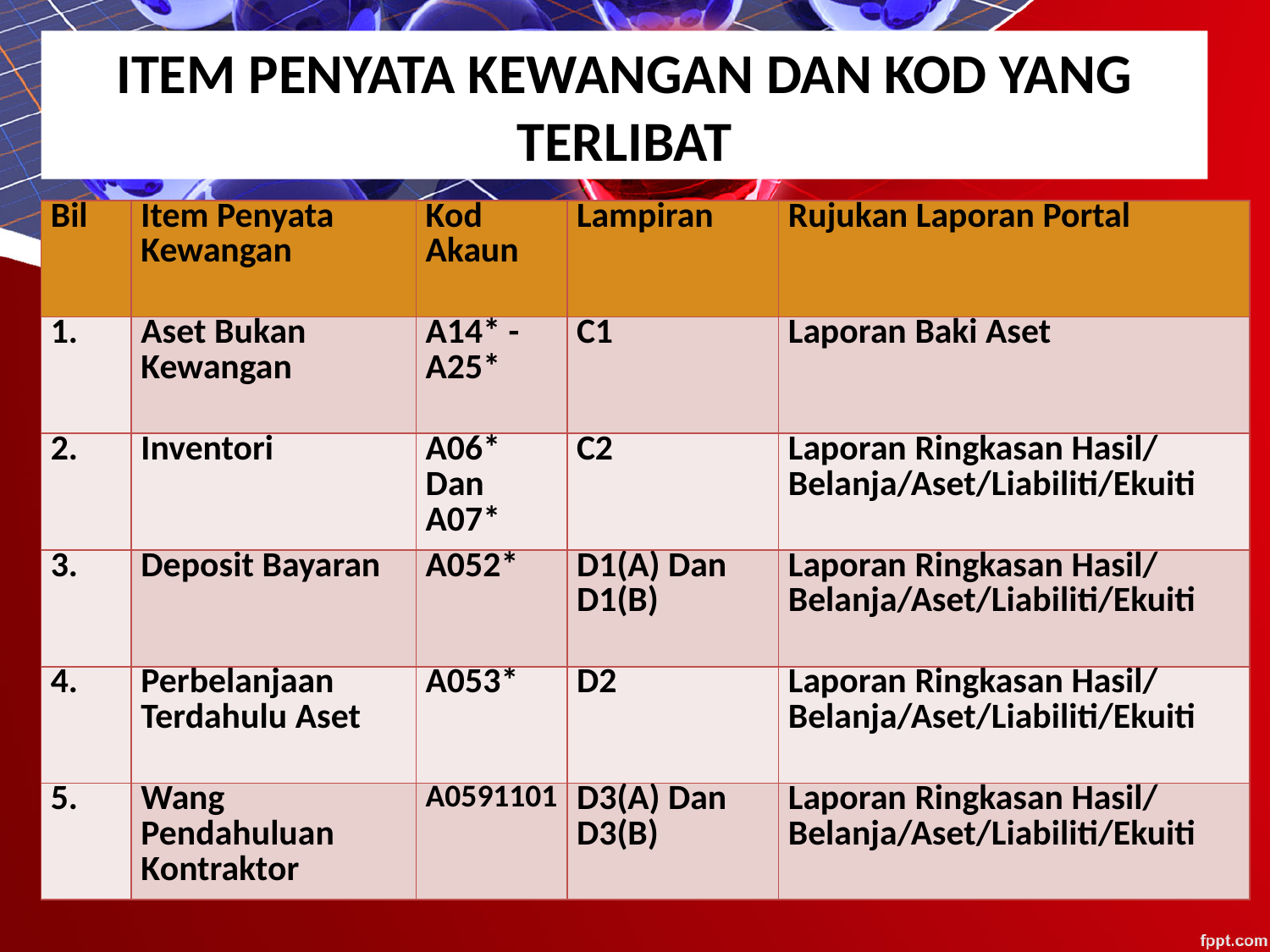

# ITEM PENYATA KEWANGAN DAN KOD YANG TERLIBAT
| Bil | Item Penyata Kewangan | Kod Akaun | Lampiran | Rujukan Laporan Portal |
| --- | --- | --- | --- | --- |
| 1. | Aset Bukan Kewangan | A14\* - A25\* | C1 | Laporan Baki Aset |
| 2. | Inventori | A06\* Dan A07\* | C2 | Laporan Ringkasan Hasil/ Belanja/Aset/Liabiliti/Ekuiti |
| 3. | Deposit Bayaran | A052\* | D1(A) Dan D1(B) | Laporan Ringkasan Hasil/ Belanja/Aset/Liabiliti/Ekuiti |
| 4. | Perbelanjaan Terdahulu Aset | A053\* | D2 | Laporan Ringkasan Hasil/ Belanja/Aset/Liabiliti/Ekuiti |
| 5. | Wang Pendahuluan Kontraktor | A0591101 | D3(A) Dan D3(B) | Laporan Ringkasan Hasil/ Belanja/Aset/Liabiliti/Ekuiti |